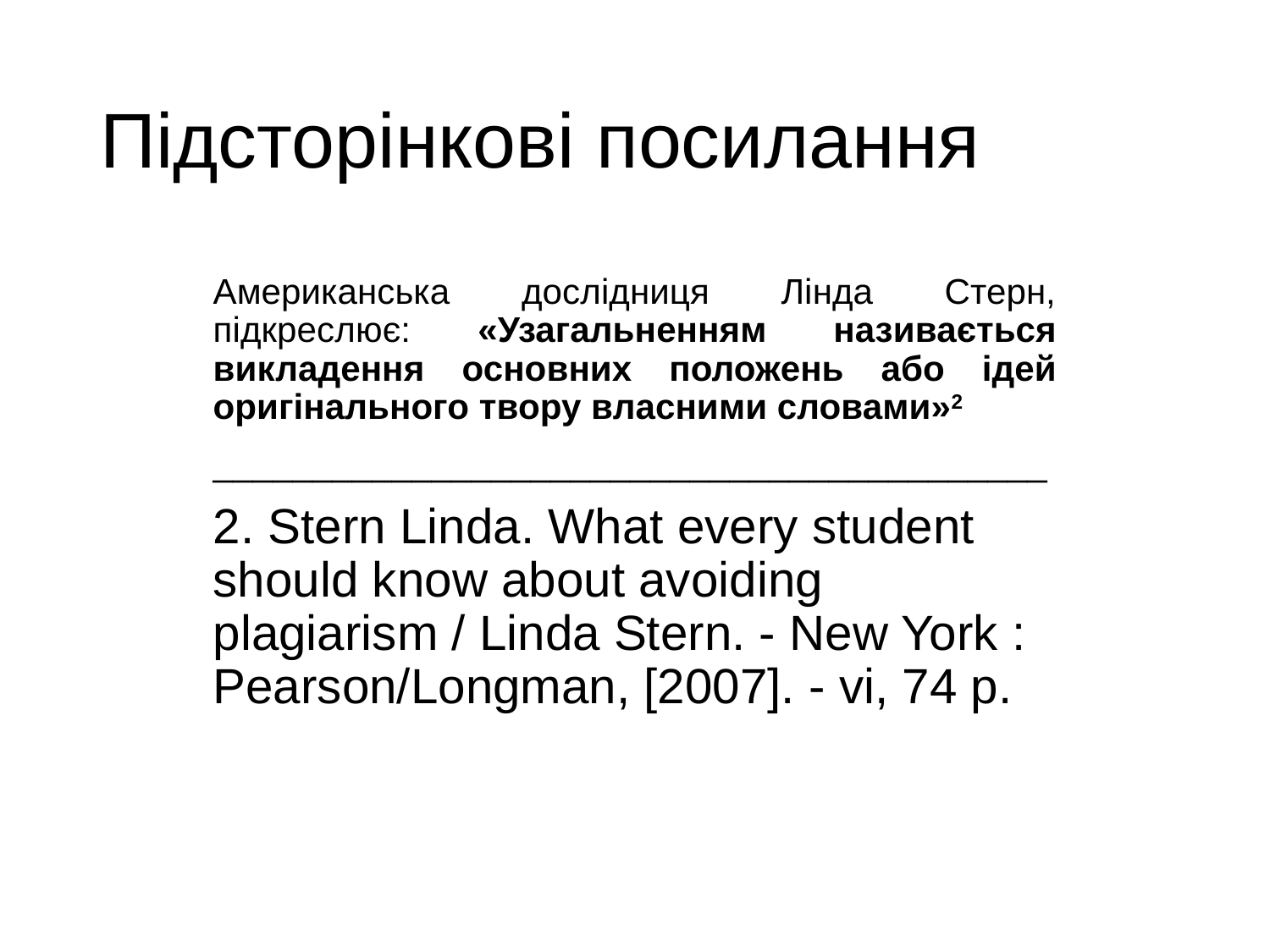

# Підсторінкові посилання
Американська дослідниця Лінда Стерн, підкреслює: «Узагальненням називається викладення основних положень або ідей оригінального твору власними словами»2
__________________________________________
2. Stern Linda. What every student should know about avoiding plagiarism / Linda Stern. - New York : Pearson/Longman, [2007]. - vi, 74 p.